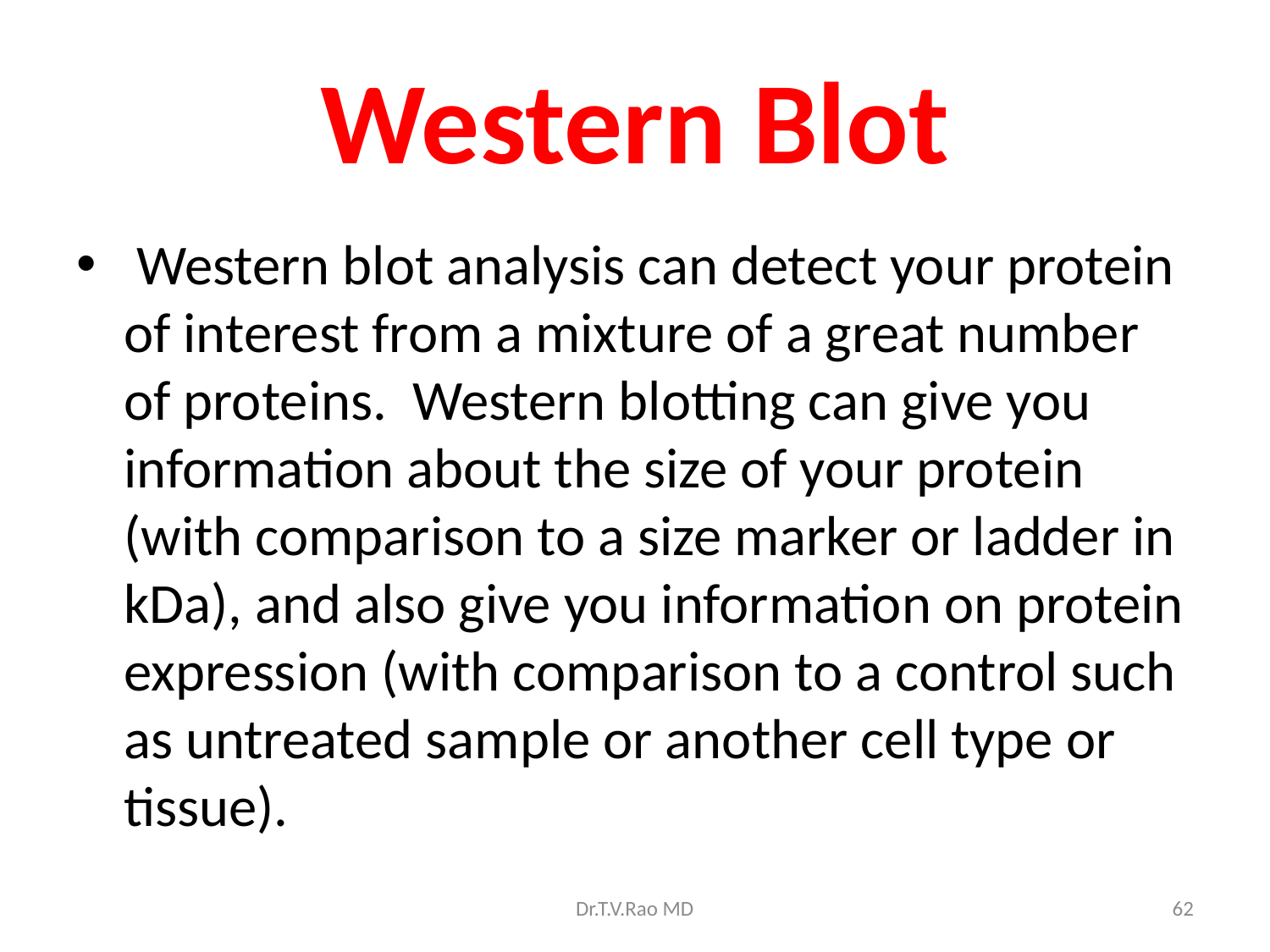

# Western Blot
 Western blot analysis can detect your protein of interest from a mixture of a great number of proteins.  Western blotting can give you information about the size of your protein (with comparison to a size marker or ladder in kDa), and also give you information on protein expression (with comparison to a control such as untreated sample or another cell type or tissue).
Dr.T.V.Rao MD
62